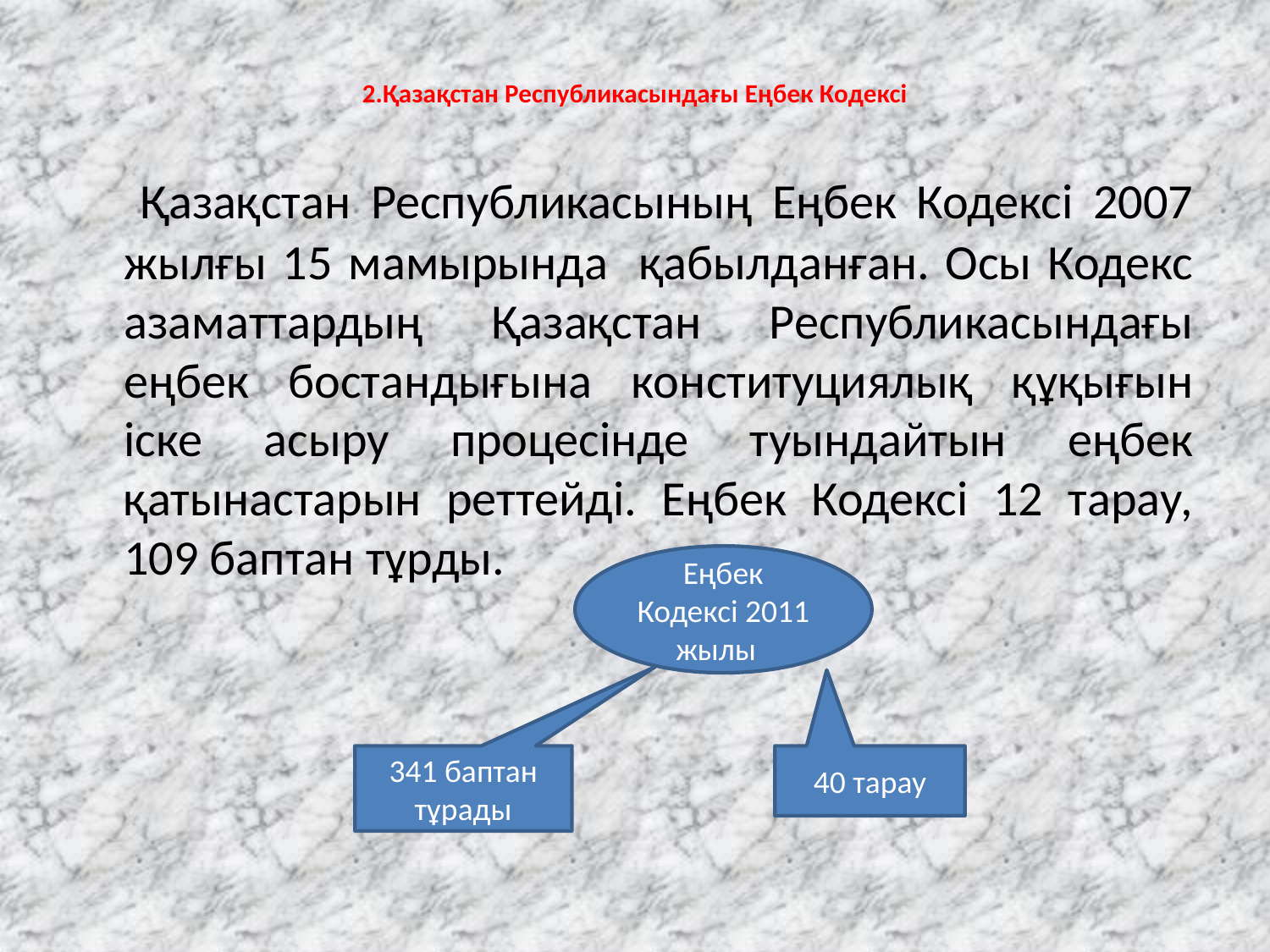

# 2.Қазақстан Республикасындағы Еңбек Кодексі
   Қазақстан Республикасының Еңбек Кодексі 2007 жылғы 15 мамырында  қабылданған. Осы Кодекс азаматтардың Қазақстан Республикасындағы еңбек бостандығына конституциялық құқығын iске асыру процесiнде туындайтын еңбек қатынастарын реттейдi. Еңбек Кодексі 12 тарау, 109 баптан тұрды.

Еңбек Кодексі 2011 жылы
341 баптан тұрады
40 тарау